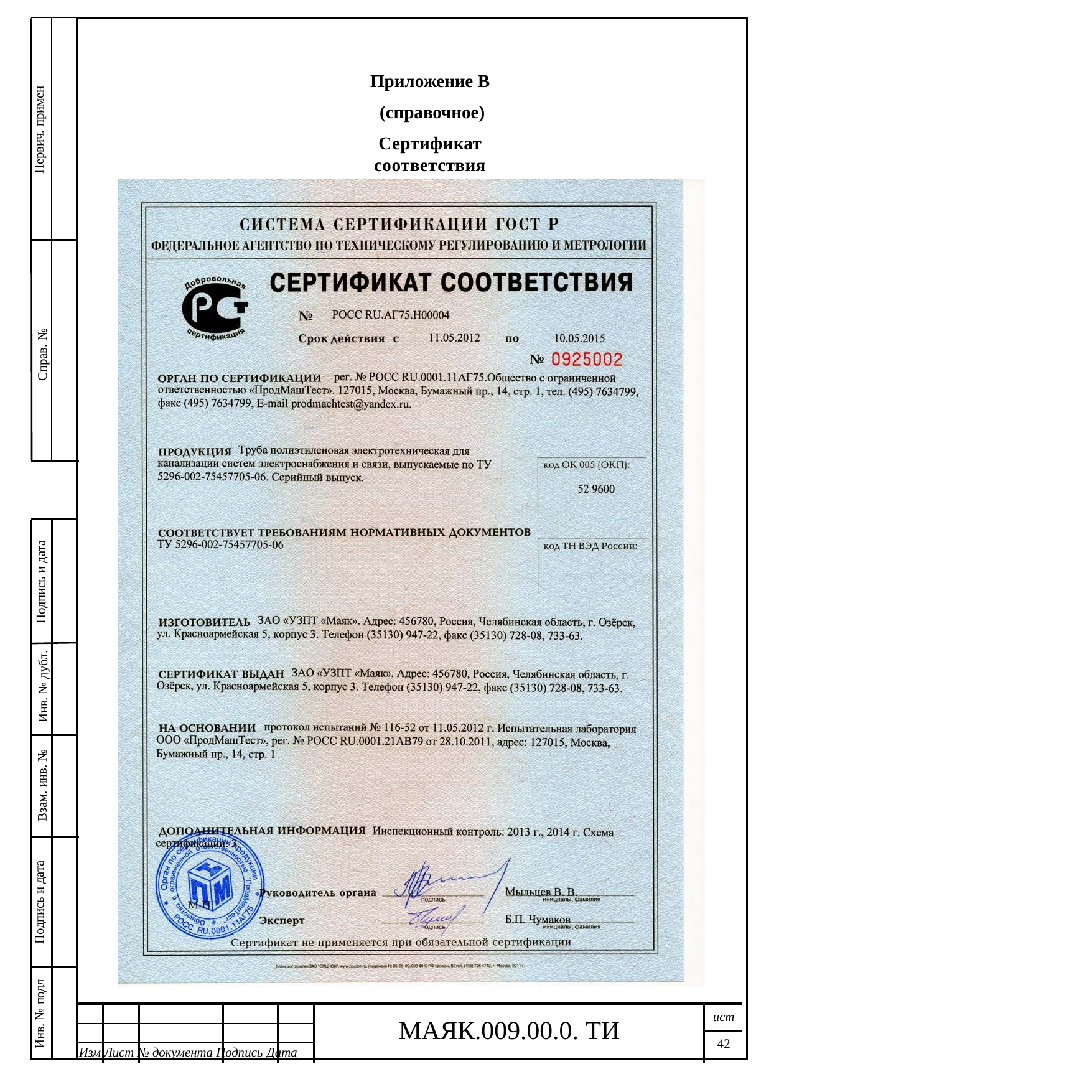

Приложение В  (справочное)
Сертификат соответствия ГОСТ Р
Первич. примен

Справ. №

Подпись и дата

Инв. № дубл.

Взам. инв. №

Подпись и дата

Инв. № подл

ист
МАЯК.009.00.0. ТИ

42
Изм Лист № документа Подпись Дата